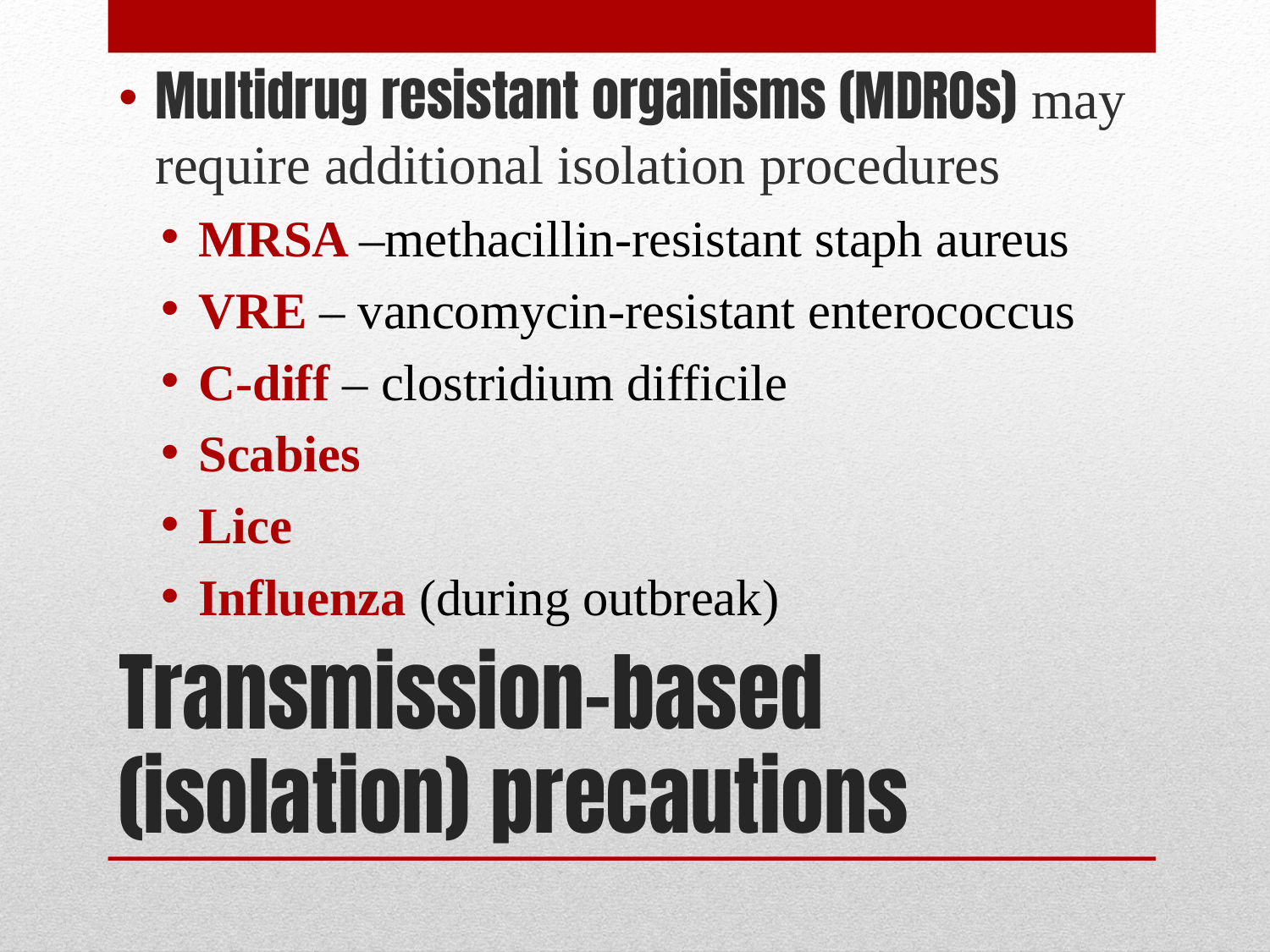

Multidrug resistant organisms (MDROs) may require additional isolation procedures
MRSA –methacillin-resistant staph aureus
VRE – vancomycin-resistant enterococcus
C-diff – clostridium difficile
Scabies
Lice
Influenza (during outbreak)
# Transmission-based (isolation) precautions